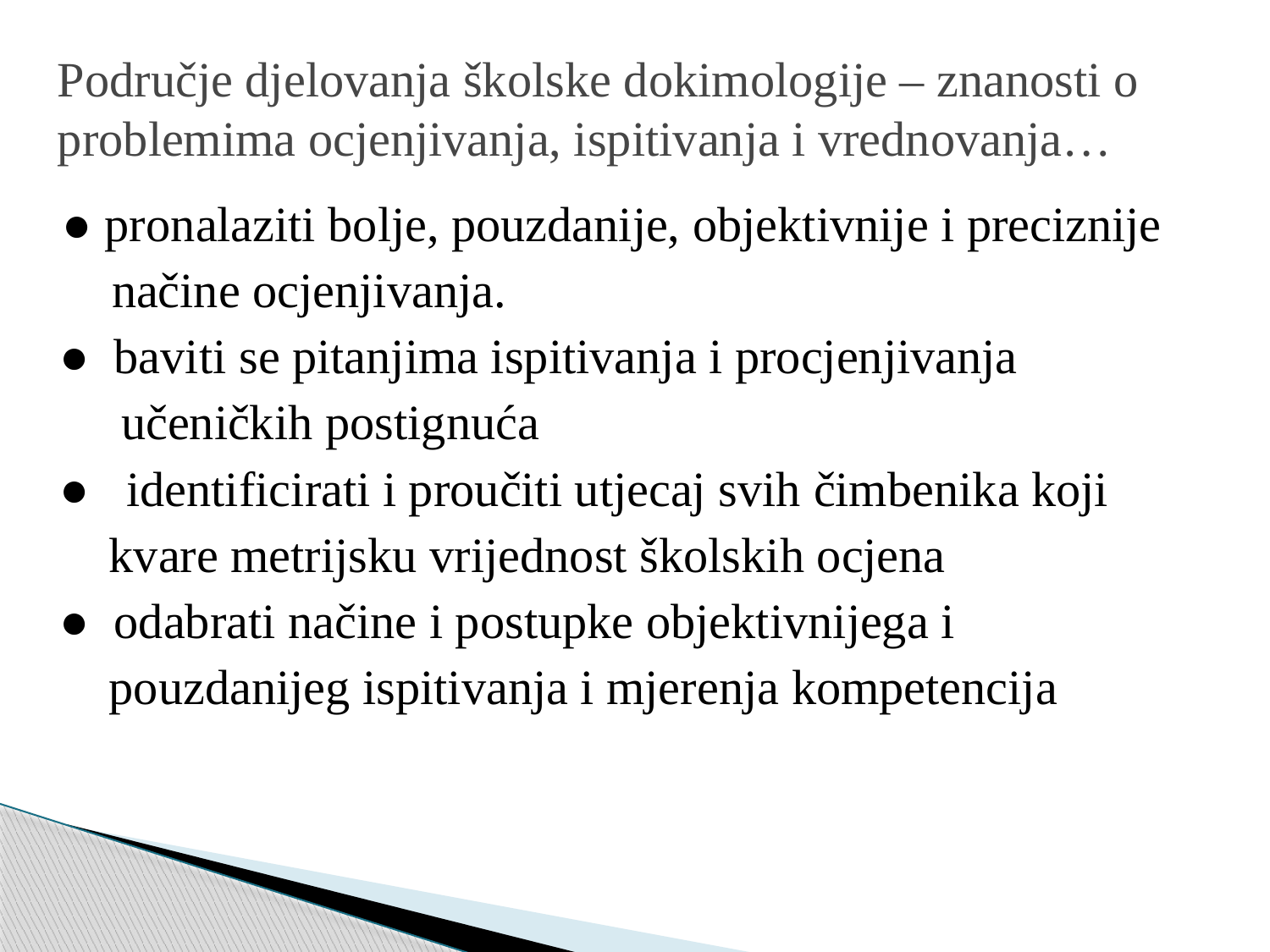

# Područje djelovanja školske dokimologije – znanosti o problemima ocjenjivanja, ispitivanja i vrednovanja…
● pronalaziti bolje, pouzdanije, objektivnije i preciznije
    načine ocjenjivanja.
 ●  baviti se pitanjima ispitivanja i procjenjivanja
      učeničkih postignuća
 ●   identificirati i proučiti utjecaj svih čimbenika koji
     kvare metrijsku vrijednost školskih ocjena
 ●  odabrati načine i postupke objektivnijega i
     pouzdanijeg ispitivanja i mjerenja kompetencija